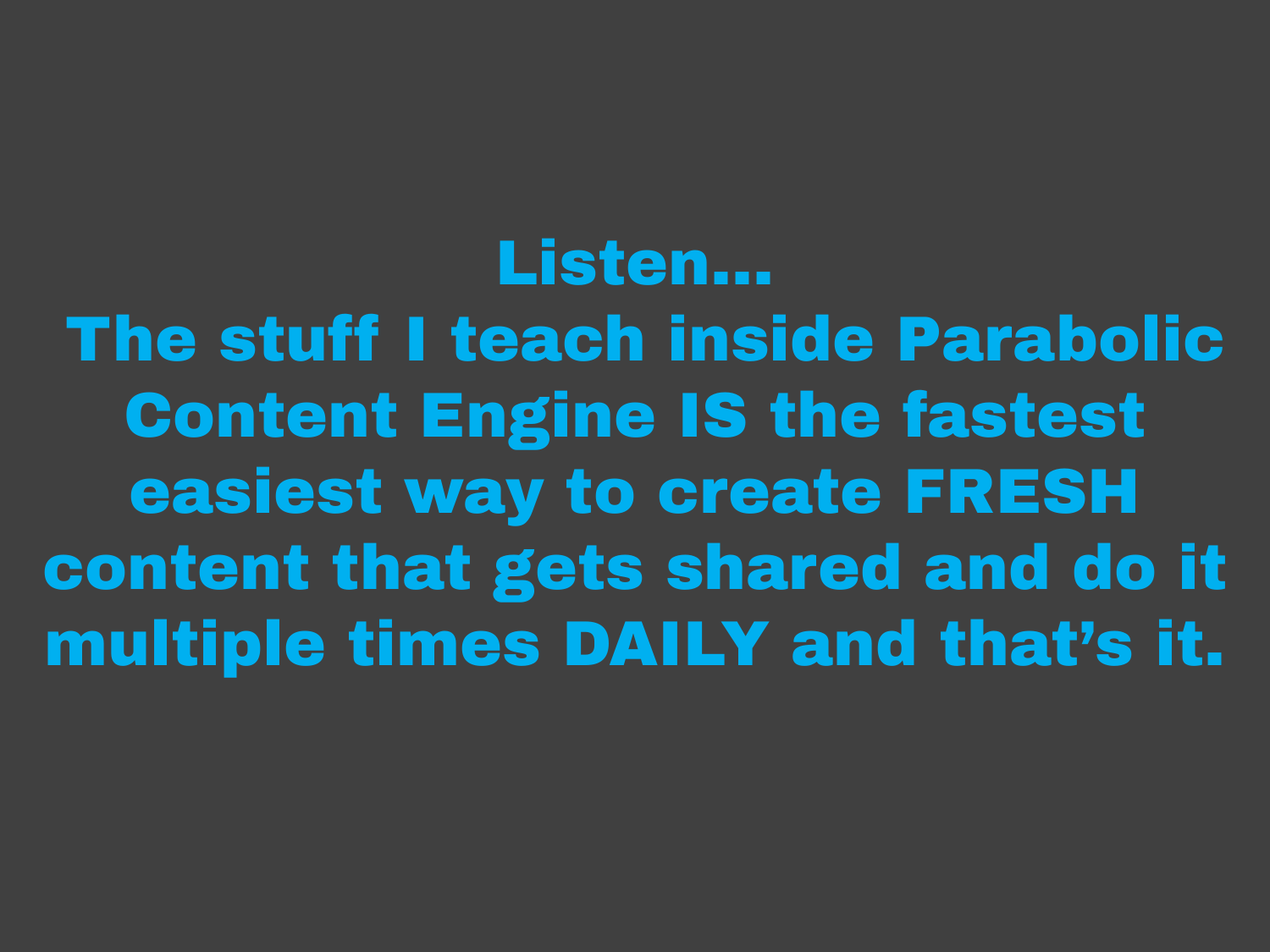

# Listen… The stuff I teach inside Parabolic Content Engine IS the fastest easiest way to create FRESH content that gets shared and do it multiple times DAILY and that’s it.